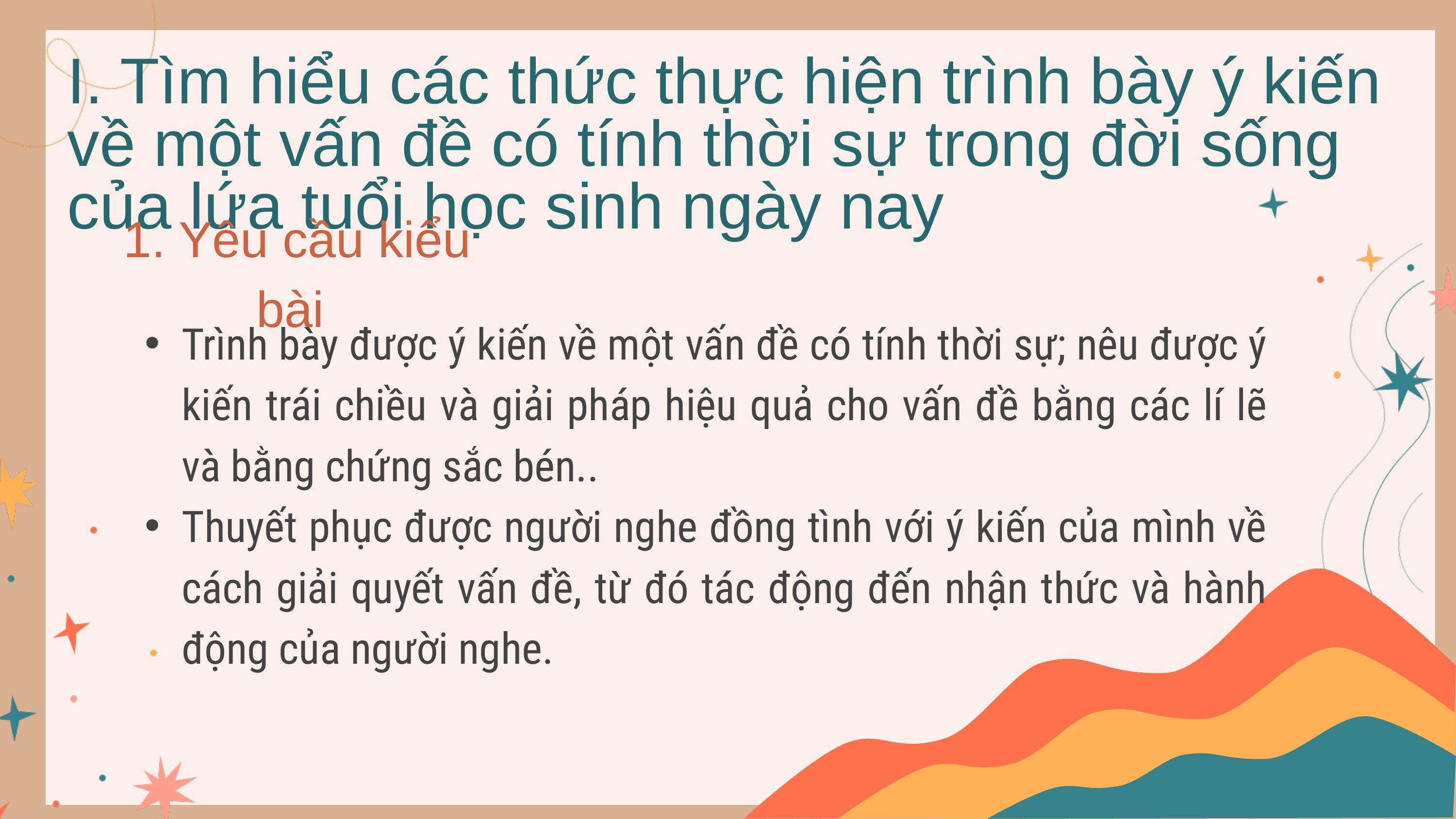

I. Tìm hiểu các thức thực hiện trình bày ý kiến về một vấn đề có tính thời sự trong đời sống của lứa tuổi học sinh ngày nay

1. Yêu cầu kiểu bài

Trình bày được ý kiến về một vấn đề có tính thời sự; nêu được ý kiến trái chiều và giải pháp hiệu quả cho vấn đề bằng các lí lẽ và bằng chứng sắc bén..
Thuyết phục được người nghe đồng tình với ý kiến của mình về cách giải quyết vấn đề, từ đó tác động đến nhận thức và hành động của người nghe.